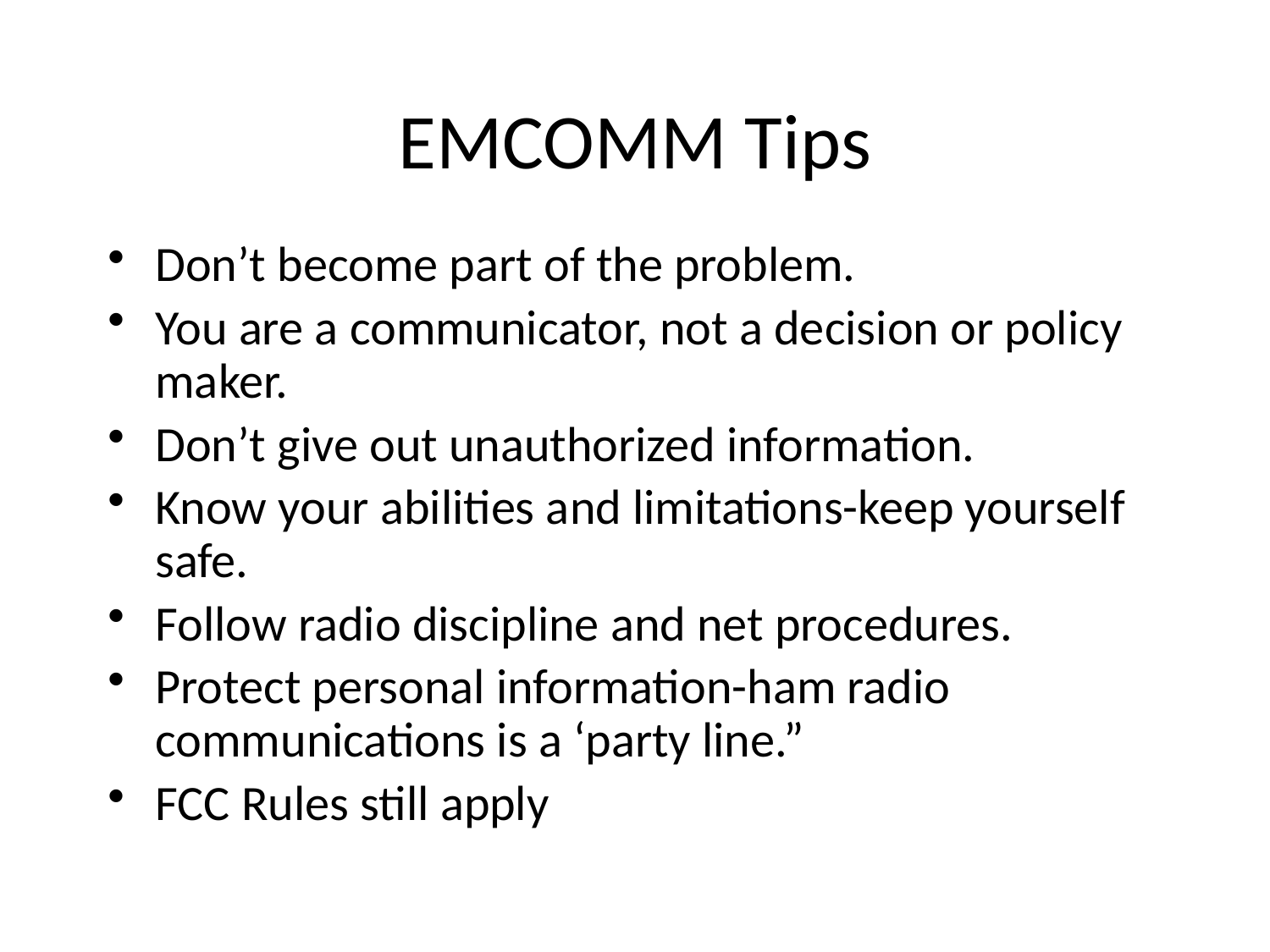

EMCOMM Tips
Don’t become part of the problem.
You are a communicator, not a decision or policy maker.
Don’t give out unauthorized information.
Know your abilities and limitations-keep yourself safe.
Follow radio discipline and net procedures.
Protect personal information-ham radio communications is a ‘party line.”
FCC Rules still apply